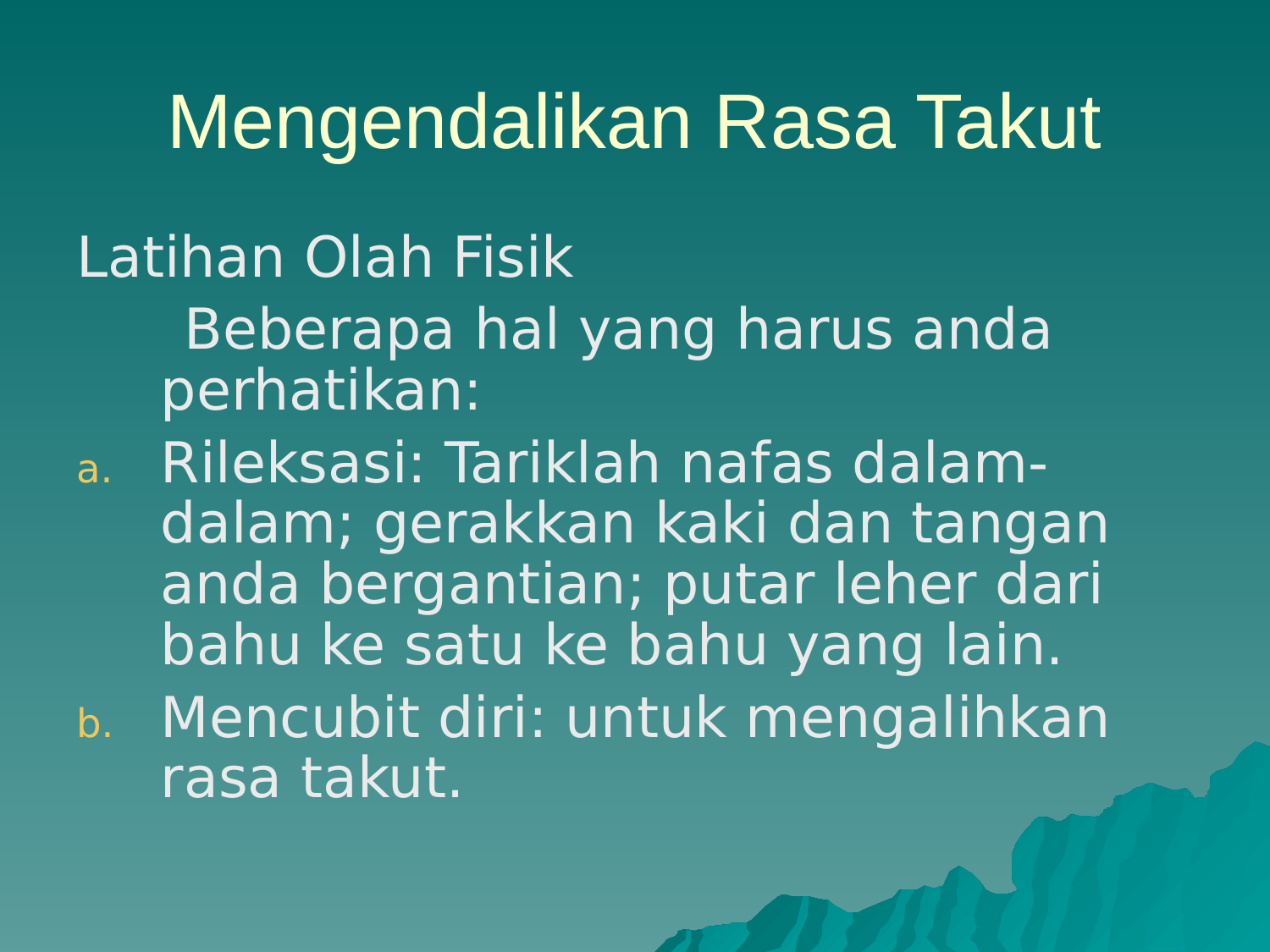

# Mengendalikan Rasa Takut
Latihan Olah Fisik
      Beberapa hal yang harus anda perhatikan:
Rileksasi: Tariklah nafas dalam-dalam; gerakkan kaki dan tangan anda bergantian; putar leher dari bahu ke satu ke bahu yang lain.
Mencubit diri: untuk mengalihkan rasa takut.